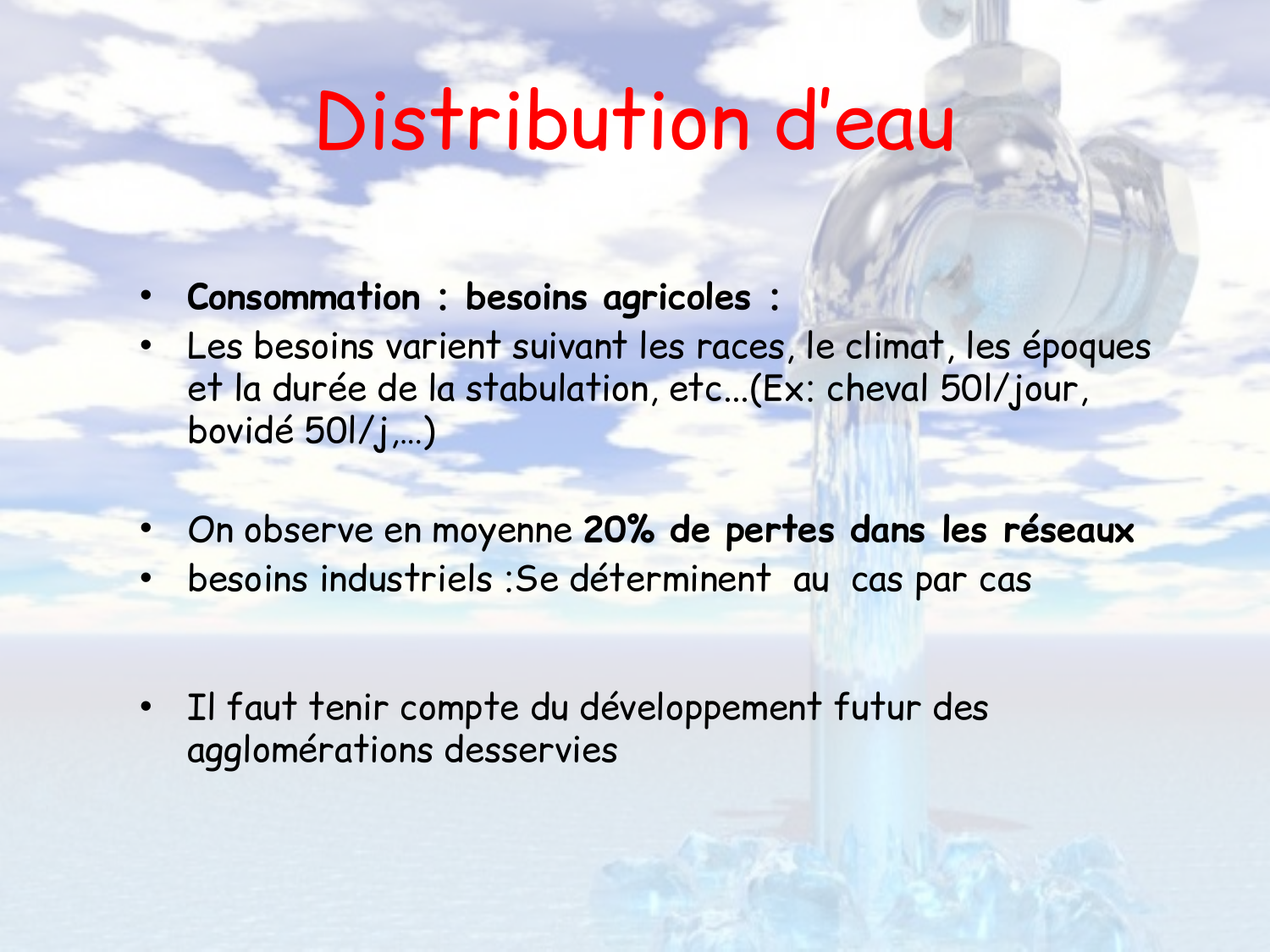

# Distribution d’eau

Consommation : besoins agricoles :
Les besoins varient suivant les races, le climat, les époques et la durée de la stabulation, etc...(Ex: cheval 50l/jour,  bovidé 50l/j,…)

On observe en moyenne 20% de pertes dans les réseaux
besoins industriels :Se déterminent  au  cas par cas

Il faut tenir compte du développement futur des agglomérations desservies